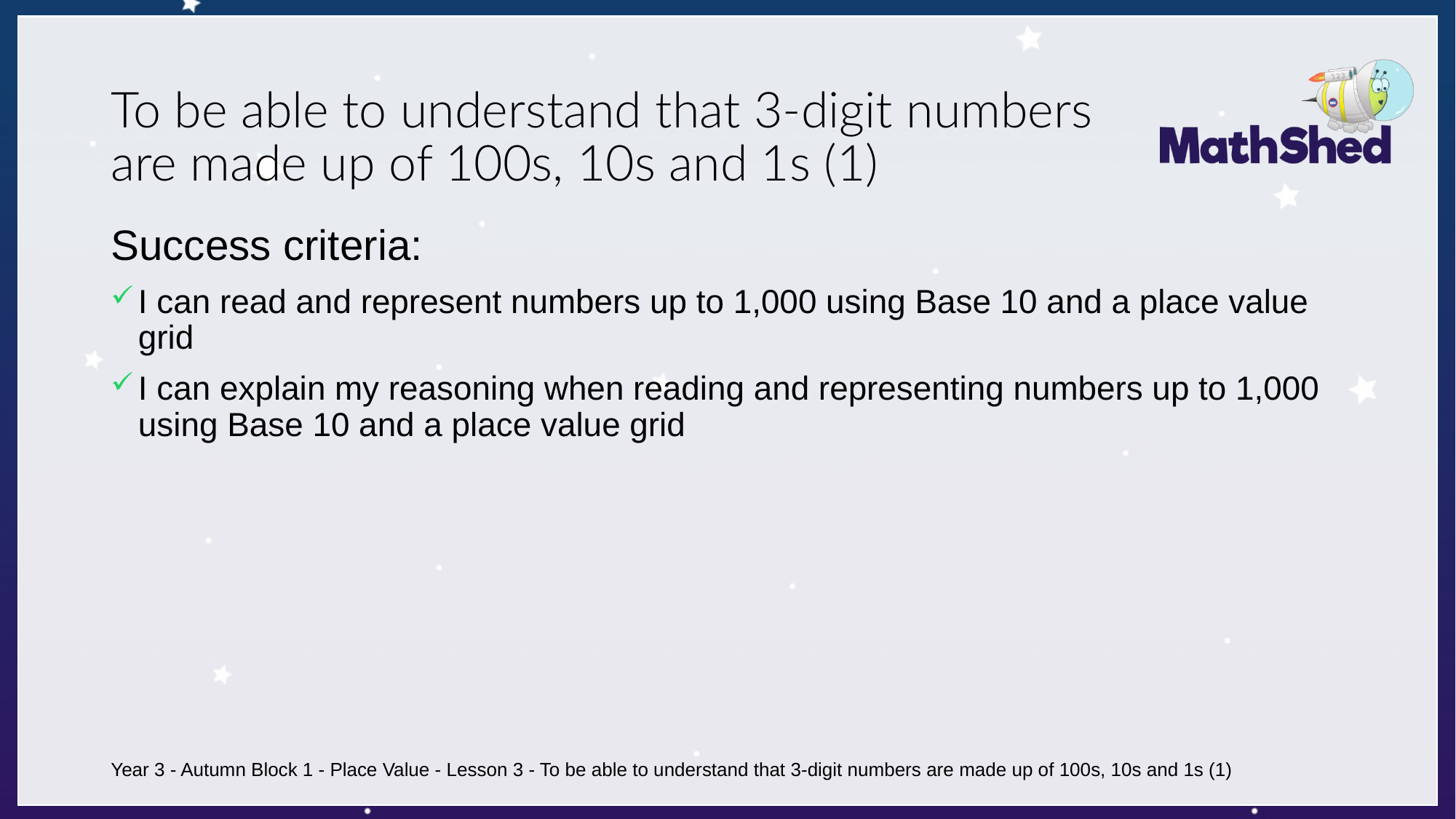

# To be able to understand that 3-digit numbers are made up of 100s, 10s and 1s (1)
Success criteria:
I can read and represent numbers up to 1,000 using Base 10 and a place value grid
I can explain my reasoning when reading and representing numbers up to 1,000 using Base 10 and a place value grid
Year 3 - Autumn Block 1 - Place Value - Lesson 3 - To be able to understand that 3-digit numbers are made up of 100s, 10s and 1s (1)